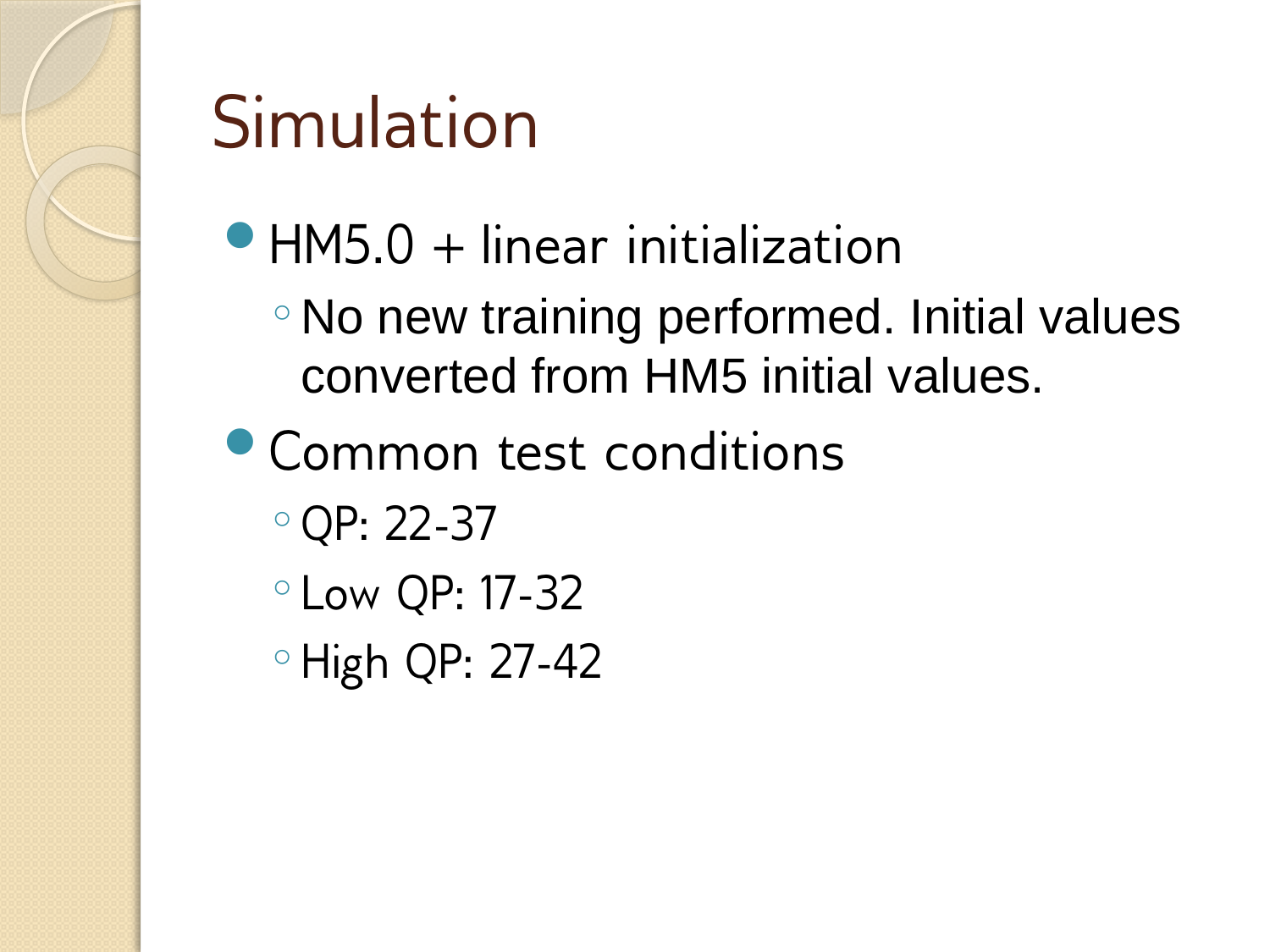

# Simulation
HM5.0 + linear initialization
No new training performed. Initial values converted from HM5 initial values.
Common test conditions
QP: 22-37
Low QP: 17-32
High QP: 27-42